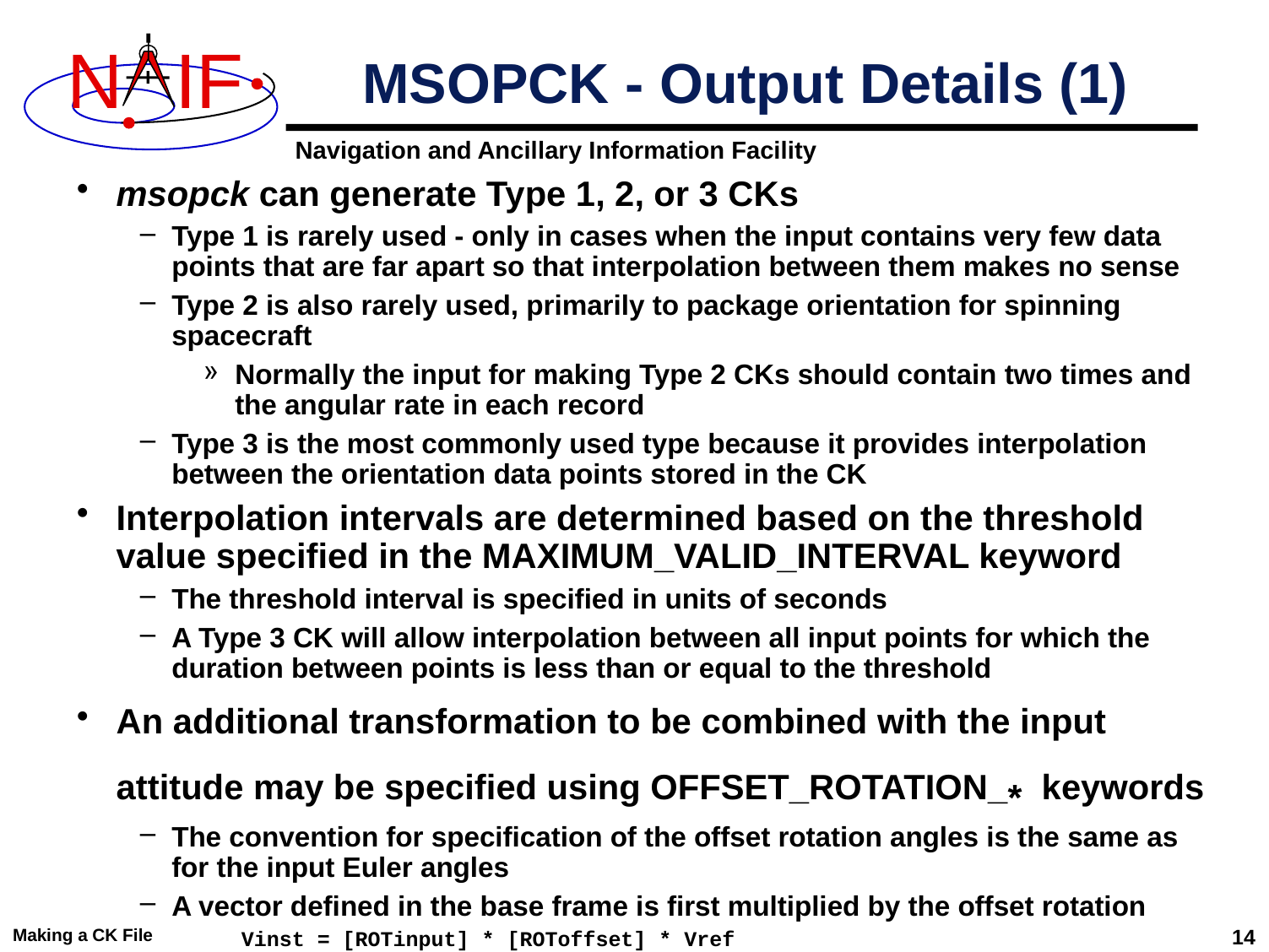

# MSOPCK - Output Details (1)
msopck can generate Type 1, 2, or 3 CKs
Type 1 is rarely used - only in cases when the input contains very few data points that are far apart so that interpolation between them makes no sense
Type 2 is also rarely used, primarily to package orientation for spinning spacecraft
Normally the input for making Type 2 CKs should contain two times and the angular rate in each record
Type 3 is the most commonly used type because it provides interpolation between the orientation data points stored in the CK
Interpolation intervals are determined based on the threshold value specified in the MAXIMUM_VALID_INTERVAL keyword
The threshold interval is specified in units of seconds
A Type 3 CK will allow interpolation between all input points for which the duration between points is less than or equal to the threshold
An additional transformation to be combined with the input attitude may be specified using OFFSET_ROTATION_*  keywords
The convention for specification of the offset rotation angles is the same as for the input Euler angles
A vector defined in the base frame is first multiplied by the offset rotation
             Vinst = [ROTinput] * [ROToffset] * Vref
Making a CK File
14